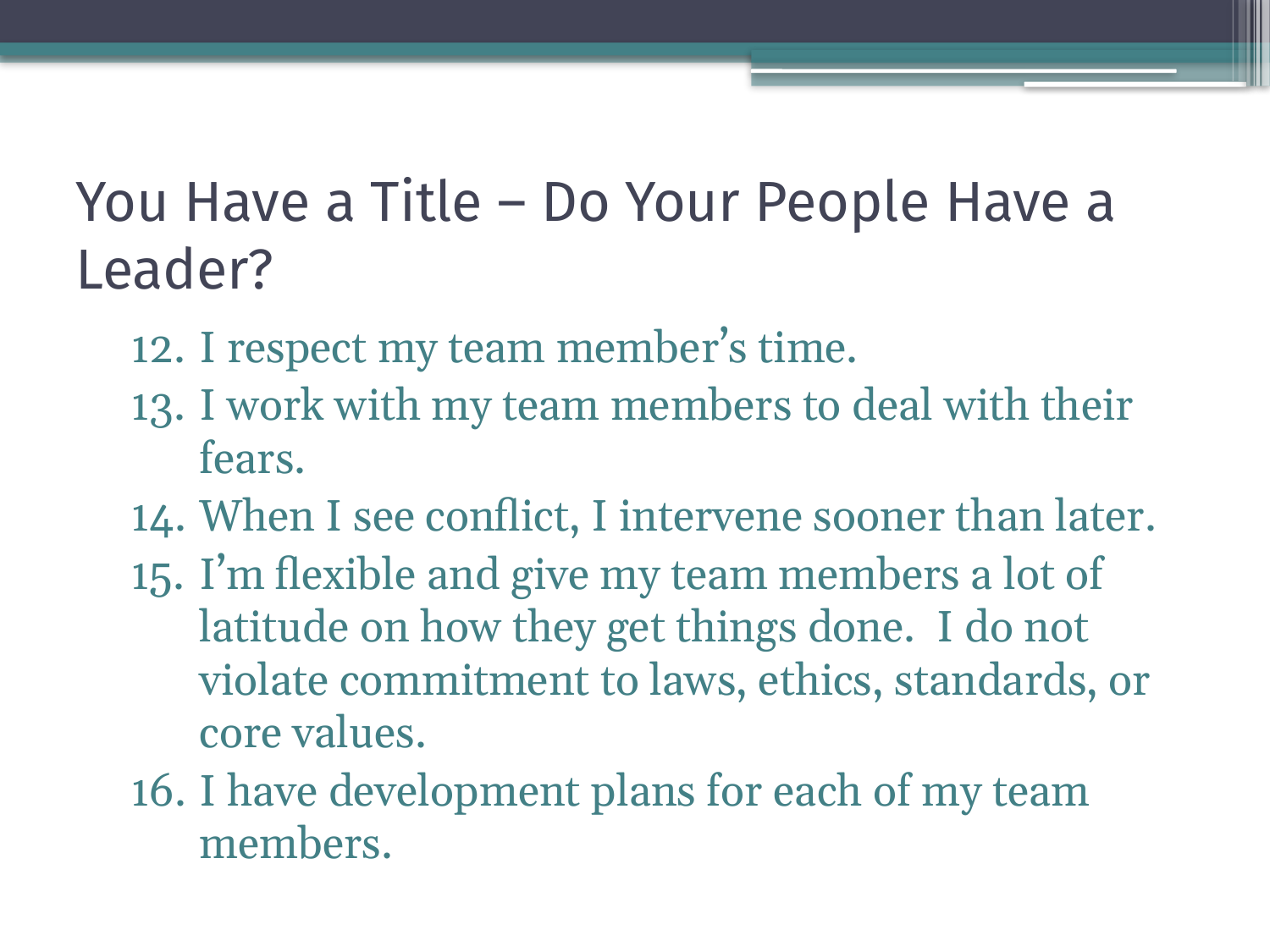

# You Have a Title – Do Your People Have a Leader?
I respect my team member’s time.
I work with my team members to deal with their fears.
When I see conflict, I intervene sooner than later.
I’m flexible and give my team members a lot of latitude on how they get things done.  I do not violate commitment to laws, ethics, standards, or core values.
I have development plans for each of my team members.